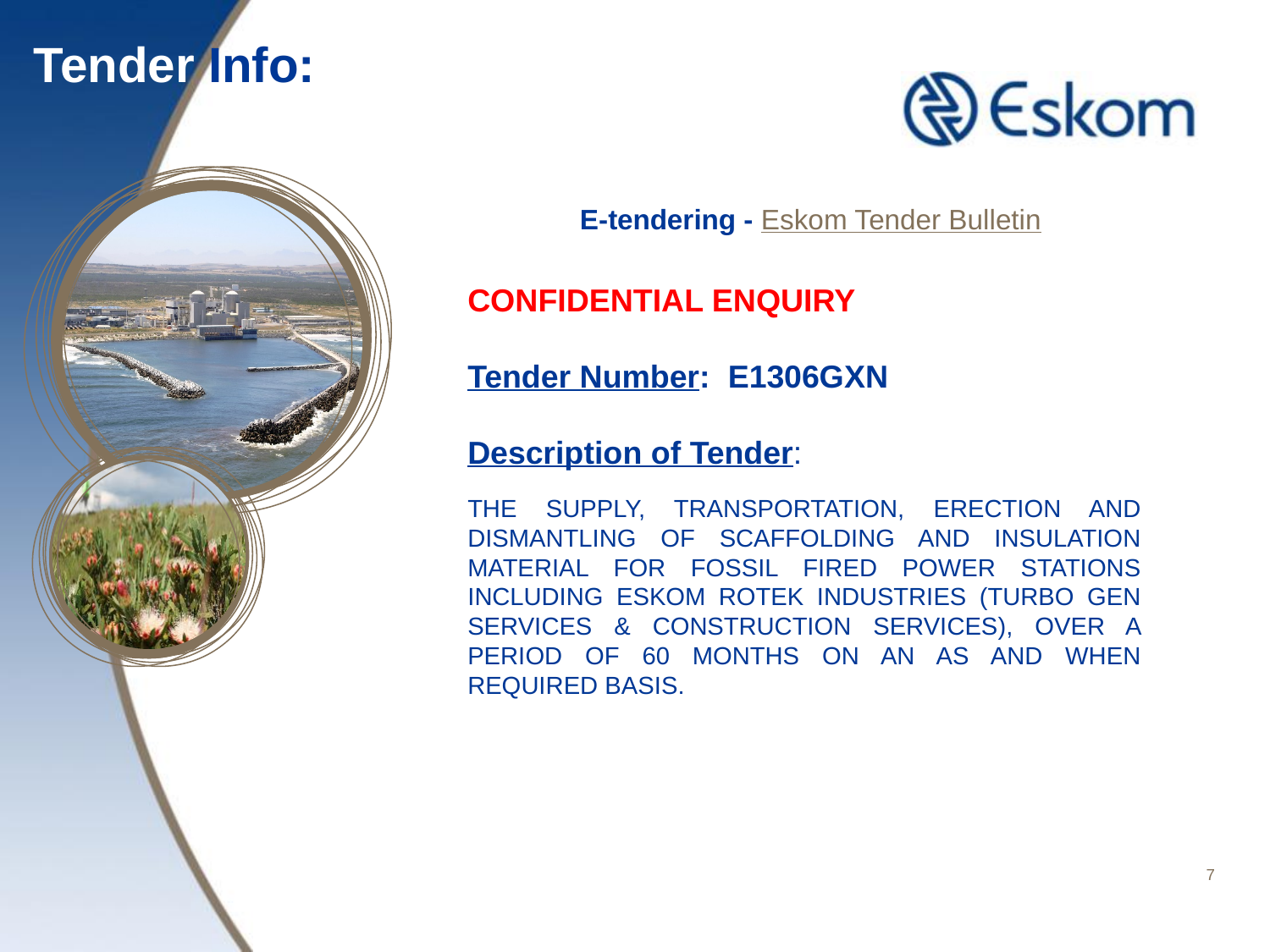

Tender Info:
E-tendering - Eskom Tender Bulletin

CONFIDENTIAL ENQUIRY

Tender Number:  E1306GXN

Description of Tender:

THE SUPPLY, TRANSPORTATION, ERECTION AND DISMANTLING OF SCAFFOLDING AND INSULATION MATERIAL FOR FOSSIL FIRED POWER STATIONS INCLUDING ESKOM ROTEK INDUSTRIES (TURBO GEN SERVICES & CONSTRUCTION SERVICES), OVER A PERIOD OF 60 MONTHS ON AN AS AND WHEN REQUIRED BASIS.

#
7